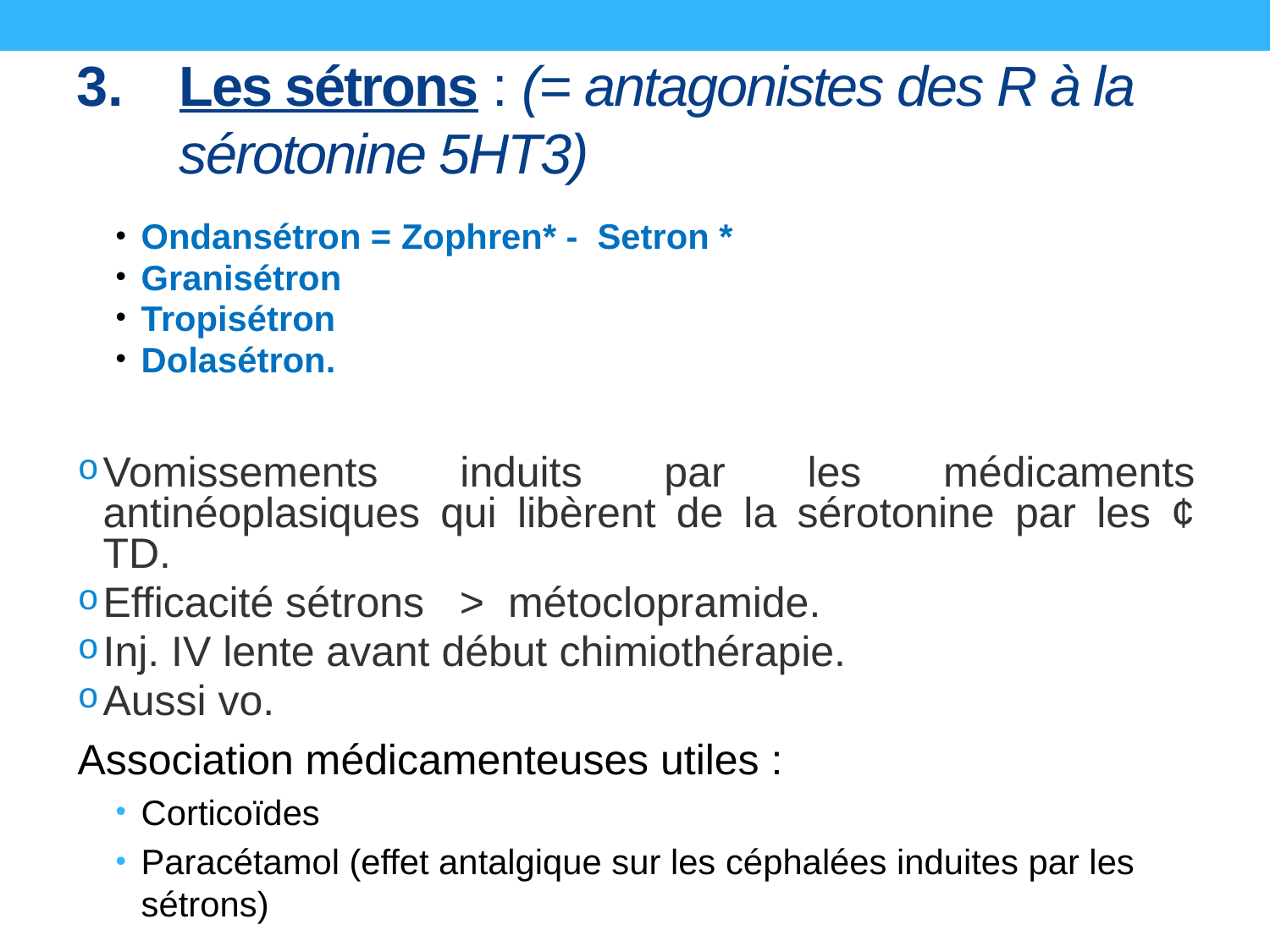

# Les sétrons : (= antagonistes des R à la sérotonine 5HT3)

Ondansétron = Zophren* -  Setron *
Granisétron
Tropisétron
Dolasétron.

Vomissements induits par les médicaments antinéoplasiques qui libèrent de la sérotonine par les ¢ TD.
Efficacité sétrons   >  métoclopramide.
Inj. IV lente avant début chimiothérapie.
Aussi vo.
Association médicamenteuses utiles :
Corticoïdes
Paracétamol (effet antalgique sur les céphalées induites par les sétrons)